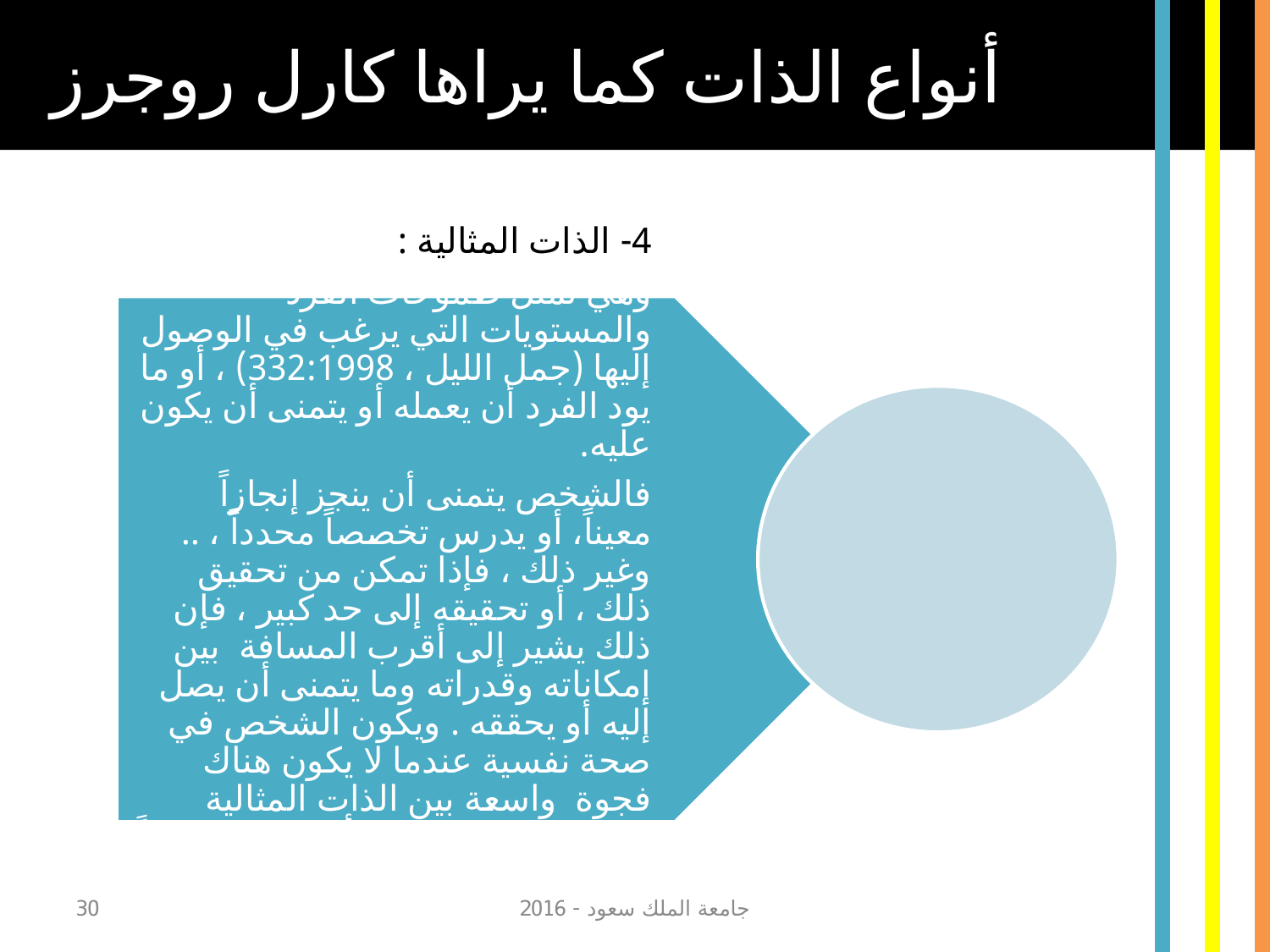

أنواع الذات كما يراها كارل روجرز
4- الذات المثالية :
وهي تمثل طموحات الفرد والمستويات التي يرغب في الوصول إليها (جمل الليل ، 332:1998) ، أو ما يود الفرد أن يعمله أو يتمنى أن يكون عليه.
فالشخص يتمنى أن ينجز إنجازاً معيناً، أو يدرس تخصصاً محدداً ، .. وغير ذلك ، فإذا تمكن من تحقيق ذلك ، أو تحقيقه إلى حد كبير ، فإن ذلك يشير إلى أقرب المسافة  بين إمكاناته وقدراته وما يتمنى أن يصل إليه أو يحققه . ويكون الشخص في صحة نفسية عندما لا يكون هناك فجوة  واسعة بين الذات المثالية وبين ما يكون بوسعه أن يقوم به فعلاً (الذات المدركة)
30
جامعة الملك سعود - 2016